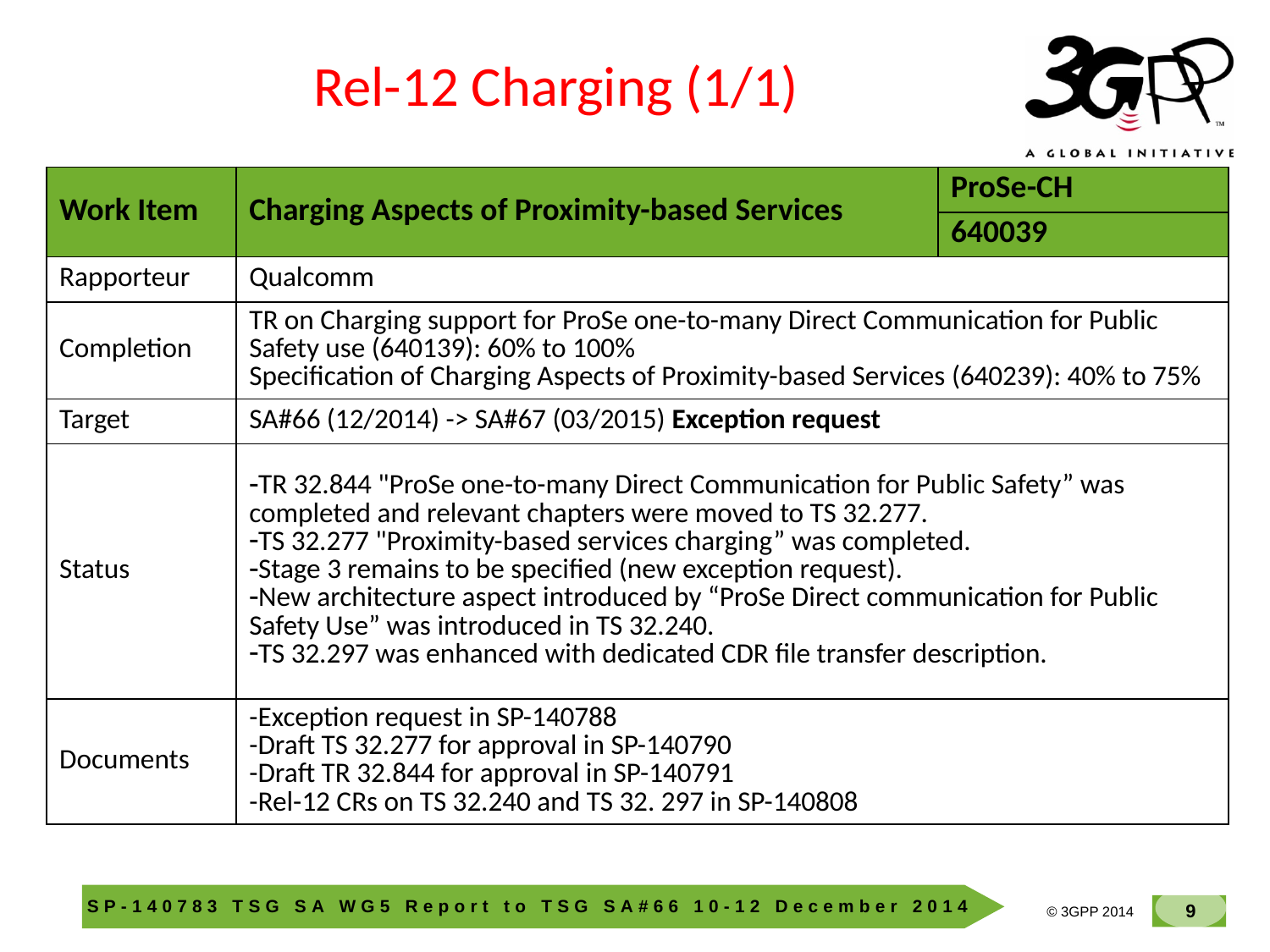

Rel-12 Charging (1/1)
| Work Item | Charging Aspects of Proximity-based Services | ProSe-CH |
| --- | --- | --- |
|  |  | 640039 |
| Rapporteur | Qualcomm |  |
| Completion | TR on Charging support for ProSe one-to-many Direct Communication for Public Safety use (640139): 60% to 100% Specification of Charging Aspects of Proximity-based Services (640239): 40% to 75% |  |
| Target | SA#66 (12/2014) -> SA#67 (03/2015) Exception request |  |
| Status | TR 32.844 "ProSe one-to-many Direct Communication for Public Safety” was completed and relevant chapters were moved to TS 32.277. TS 32.277 "Proximity-based services charging” was completed. Stage 3 remains to be specified (new exception request). New architecture aspect introduced by “ProSe Direct communication for Public Safety Use” was introduced in TS 32.240. TS 32.297 was enhanced with dedicated CDR file transfer description. |  |
| Documents | -Exception request in SP-140788 -Draft TS 32.277 for approval in SP-140790 -Draft TR 32.844 for approval in SP-140791 -Rel-12 CRs on TS 32.240 and TS 32. 297 in SP-140808 |  |